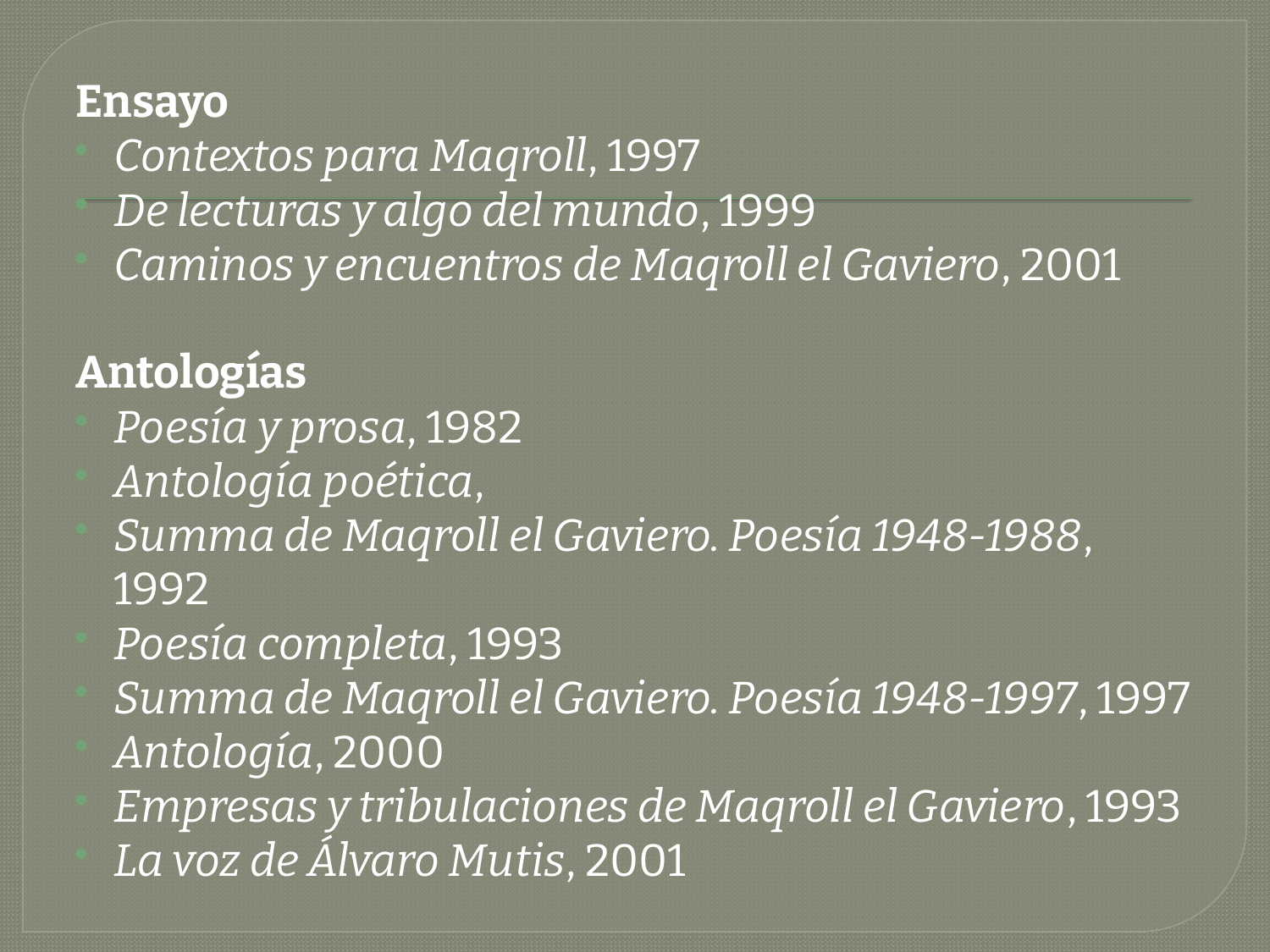

Ensayo
Contextos para Maqroll, 1997
De lecturas y algo del mundo, 1999
Caminos y encuentros de Maqroll el Gaviero, 2001

Antologías
Poesía y prosa, 1982
Antología poética,
Summa de Maqroll el Gaviero. Poesía 1948-1988, 1992
Poesía completa, 1993
Summa de Maqroll el Gaviero. Poesía 1948-1997, 1997
Antología, 2000
Empresas y tribulaciones de Maqroll el Gaviero, 1993
La voz de Álvaro Mutis, 2001